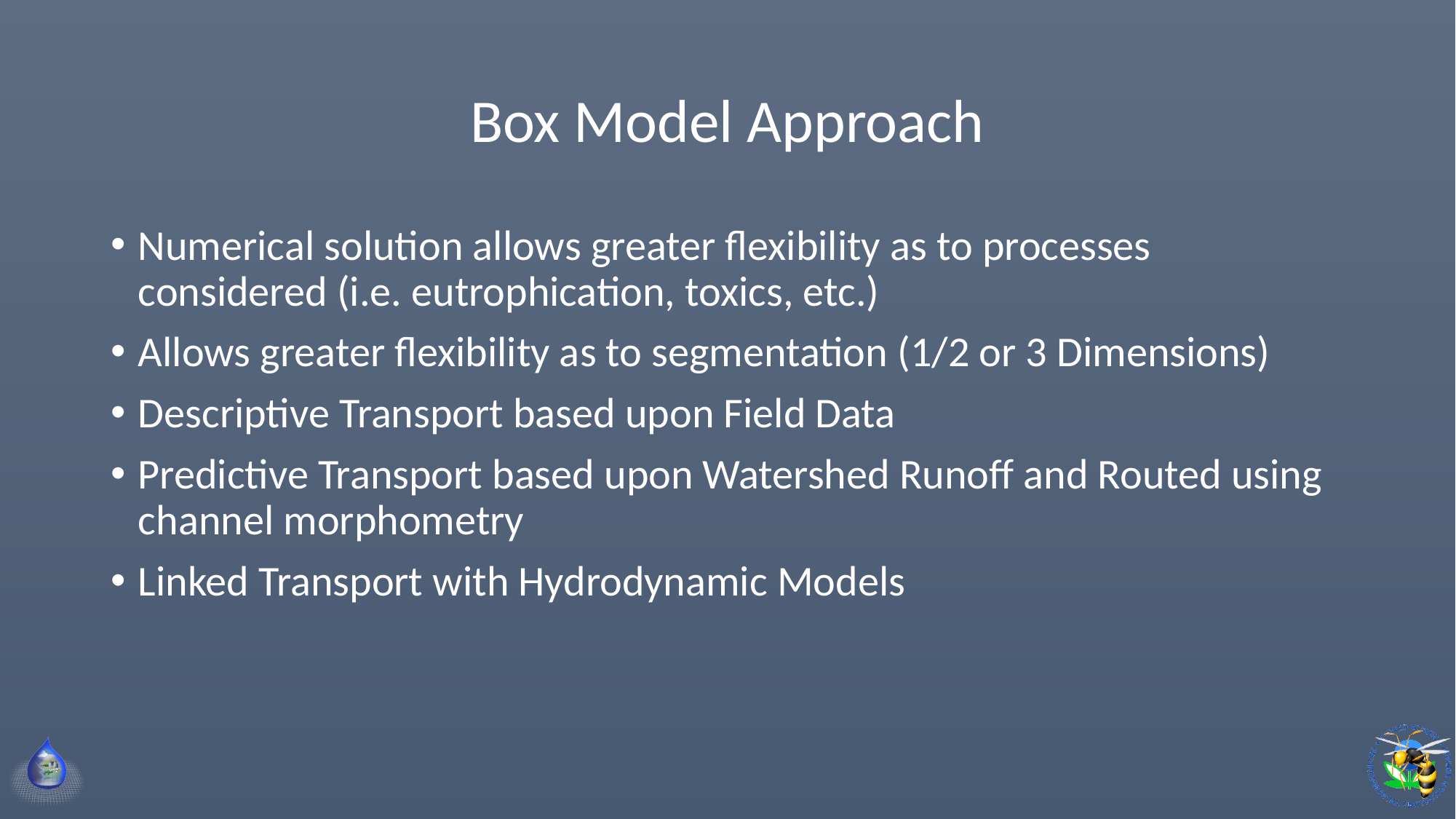

# Box Model Approach
Numerical solution allows greater flexibility as to processes considered (i.e. eutrophication, toxics, etc.)
Allows greater flexibility as to segmentation (1/2 or 3 Dimensions)
Descriptive Transport based upon Field Data
Predictive Transport based upon Watershed Runoff and Routed using channel morphometry
Linked Transport with Hydrodynamic Models